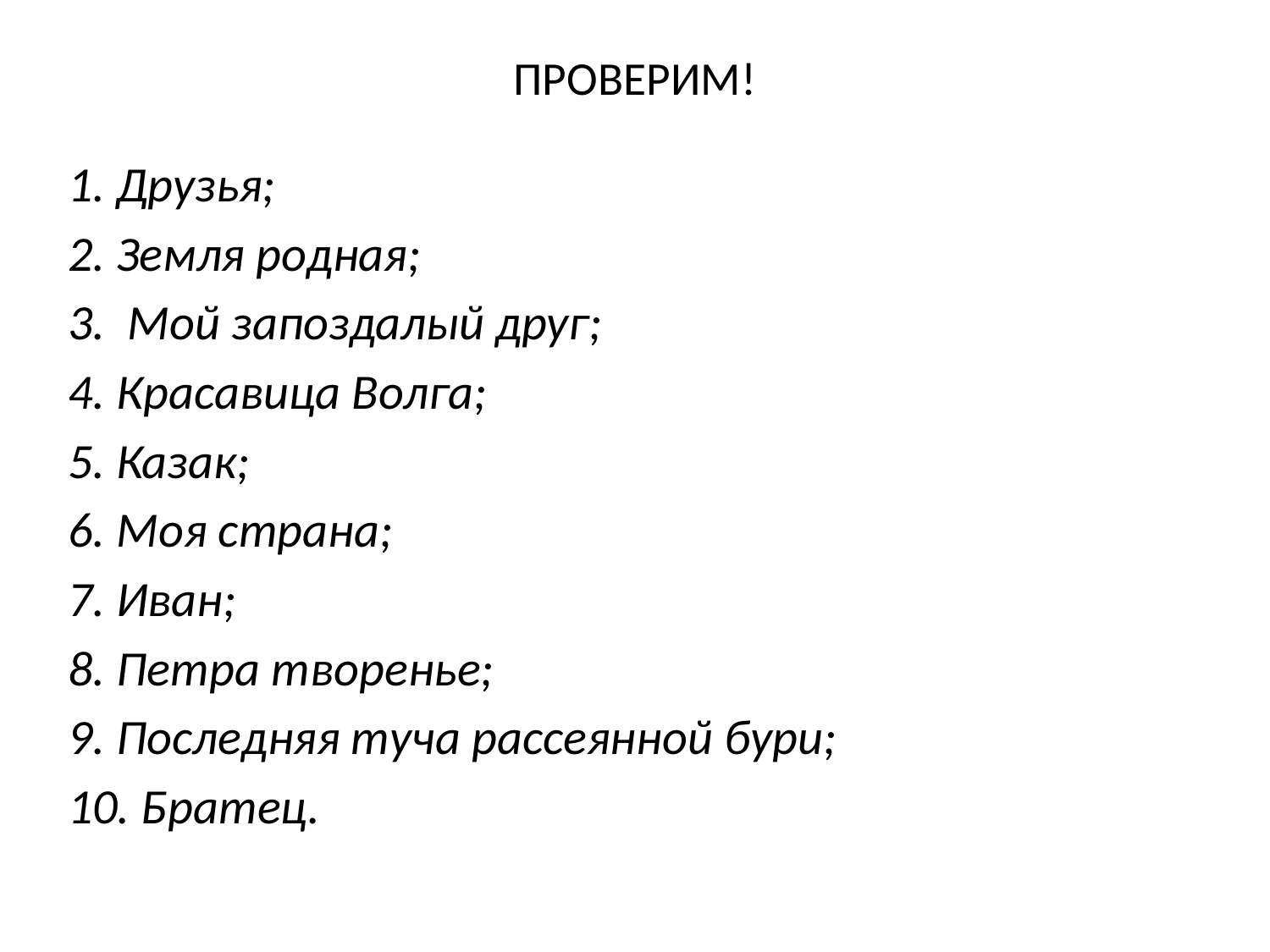

# ПРОВЕРИМ!
1. Друзья;
2. Земля родная;
3.  Мой запоздалый друг;
4. Красавица Волга;
5. Казак;
6. Моя страна;
7. Иван;
8. Петра творенье;
9. Последняя туча рассеянной бури;
10. Братец.